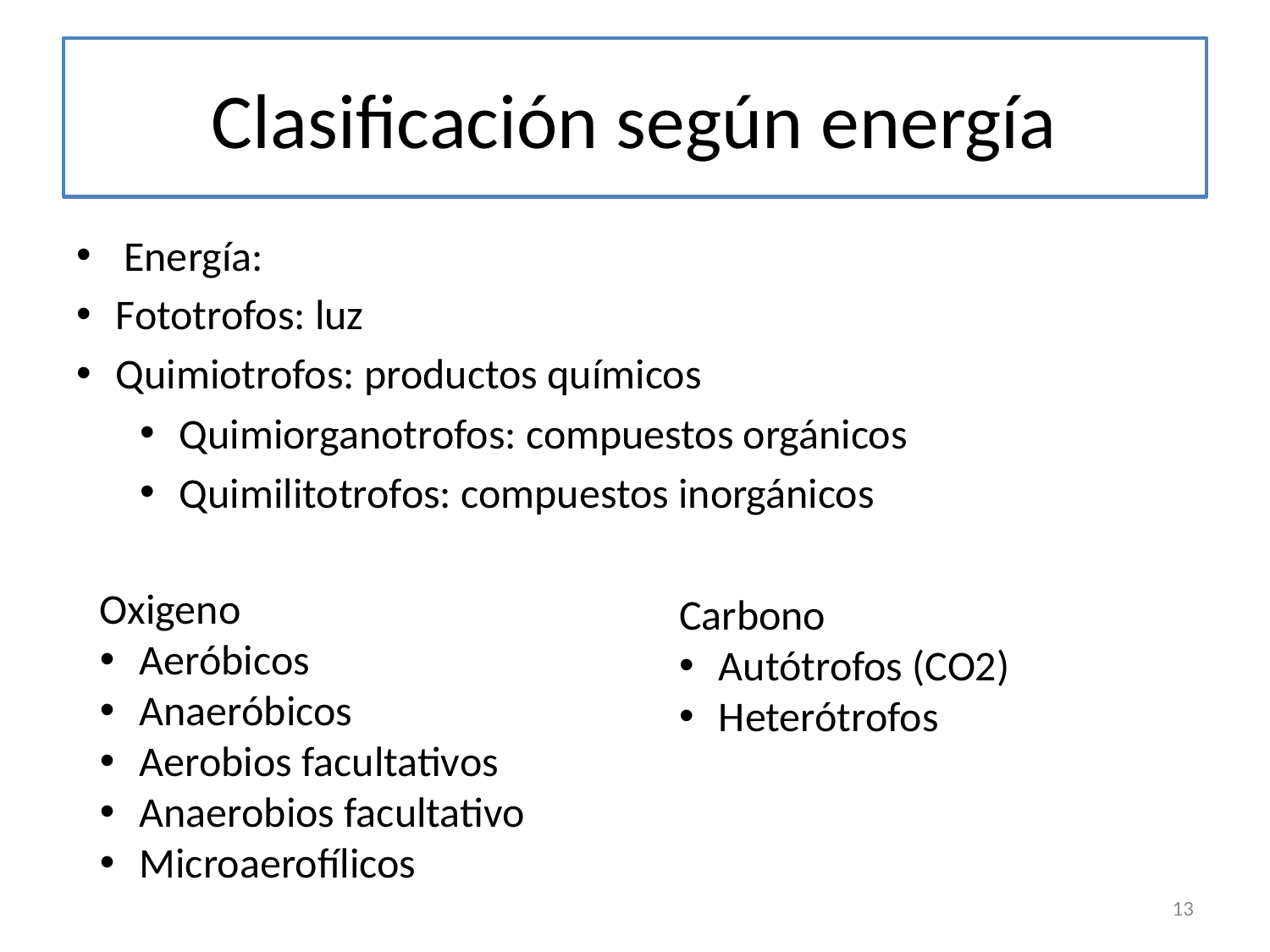

# Clasificación según energía
Energía:
Fototrofos: luz
Quimiotrofos: productos químicos
Quimiorganotrofos: compuestos orgánicos
Quimilitotrofos: compuestos inorgánicos
Oxigeno
Aeróbicos
Anaeróbicos
Aerobios facultativos
Anaerobios facultativo
Microaerofílicos
Carbono
Autótrofos (CO2)
Heterótrofos
13